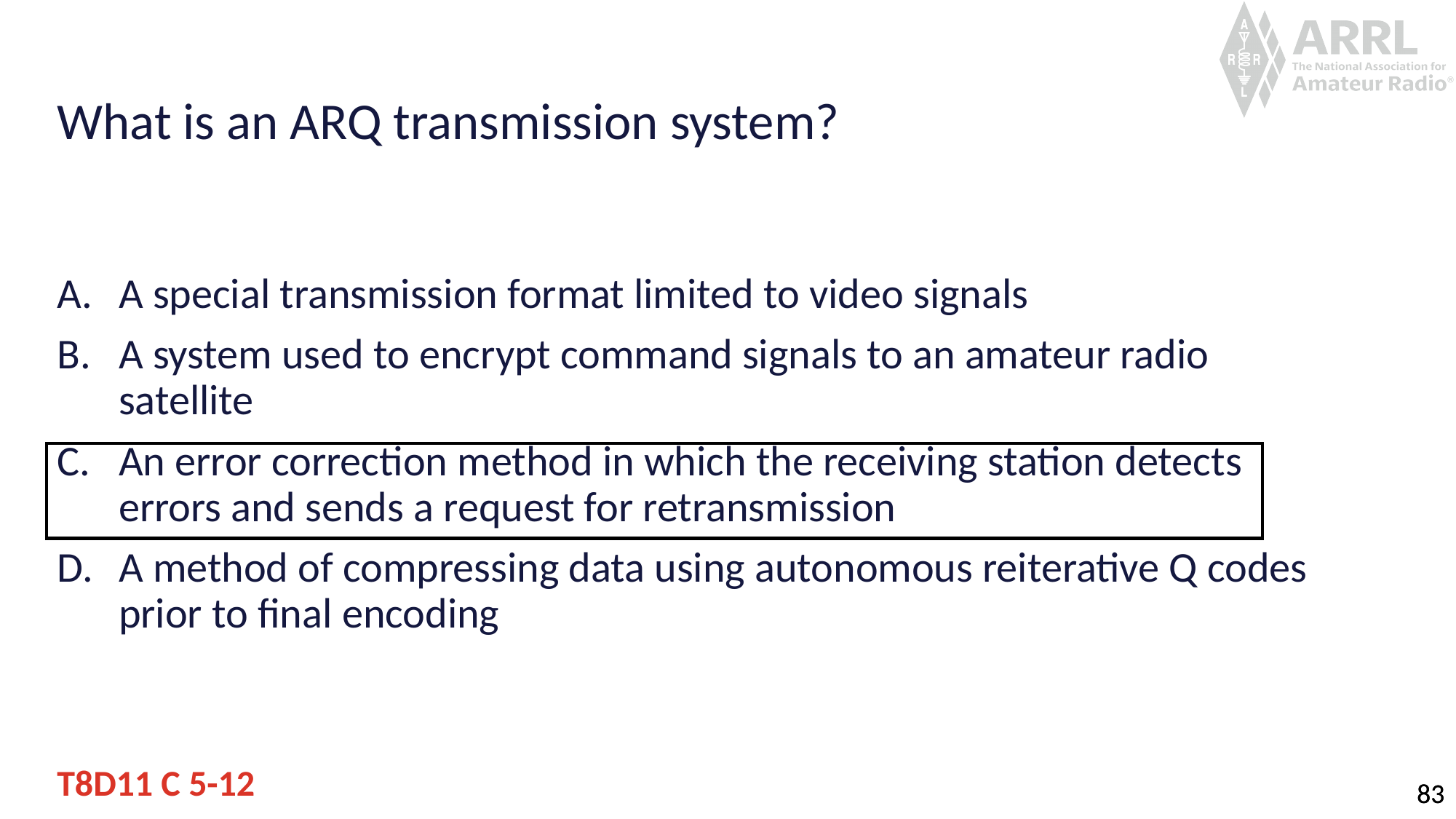

# What is an ARQ transmission system?
A special transmission format limited to video signals
A system used to encrypt command signals to an amateur radio satellite
An error correction method in which the receiving station detects errors and sends a request for retransmission
A method of compressing data using autonomous reiterative Q codes prior to final encoding

T8D11 C 5-12